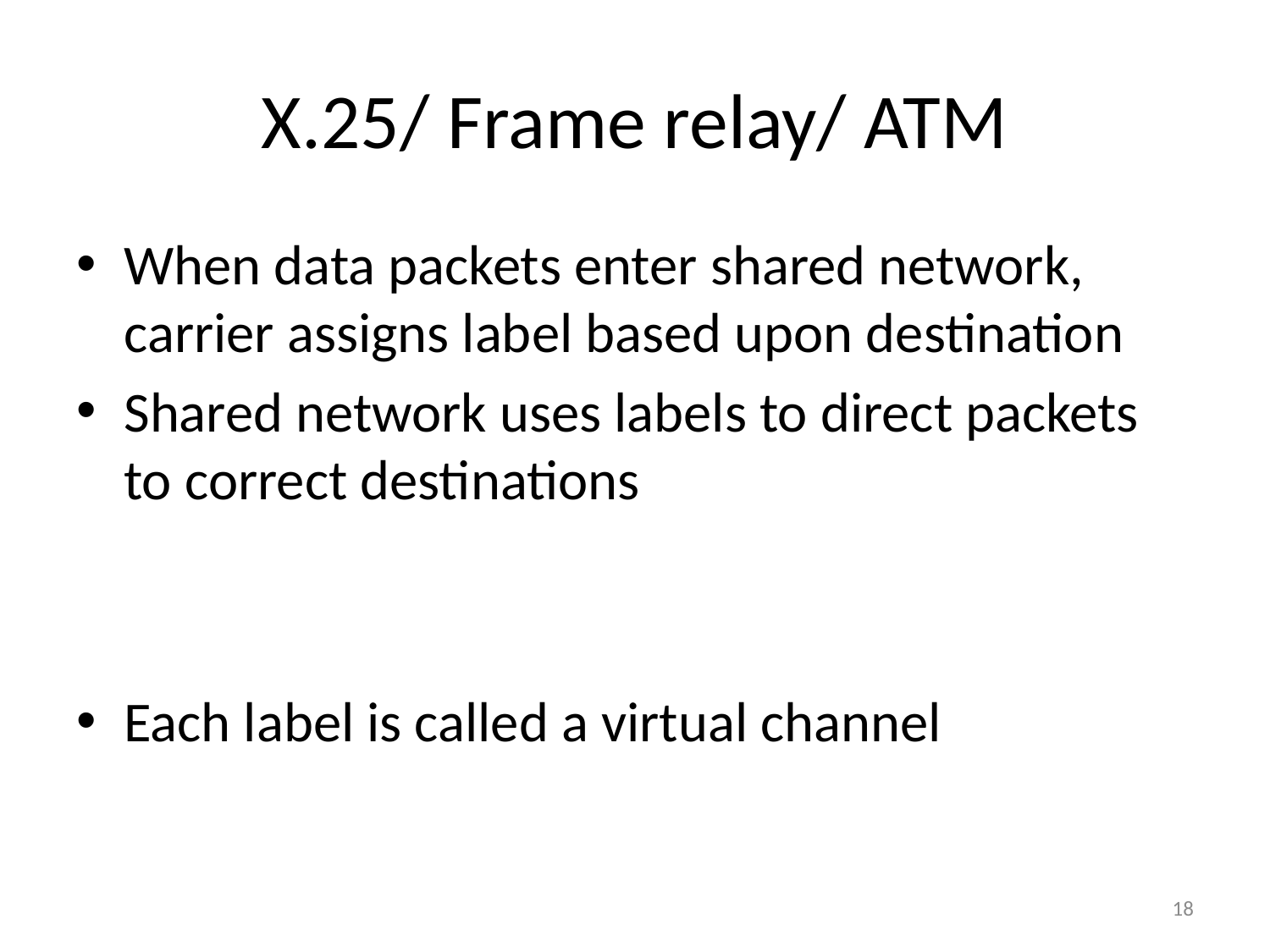

# X.25/ Frame relay/ ATM
When data packets enter shared network, carrier assigns label based upon destination
Shared network uses labels to direct packets to correct destinations

Each label is called a virtual channel

18